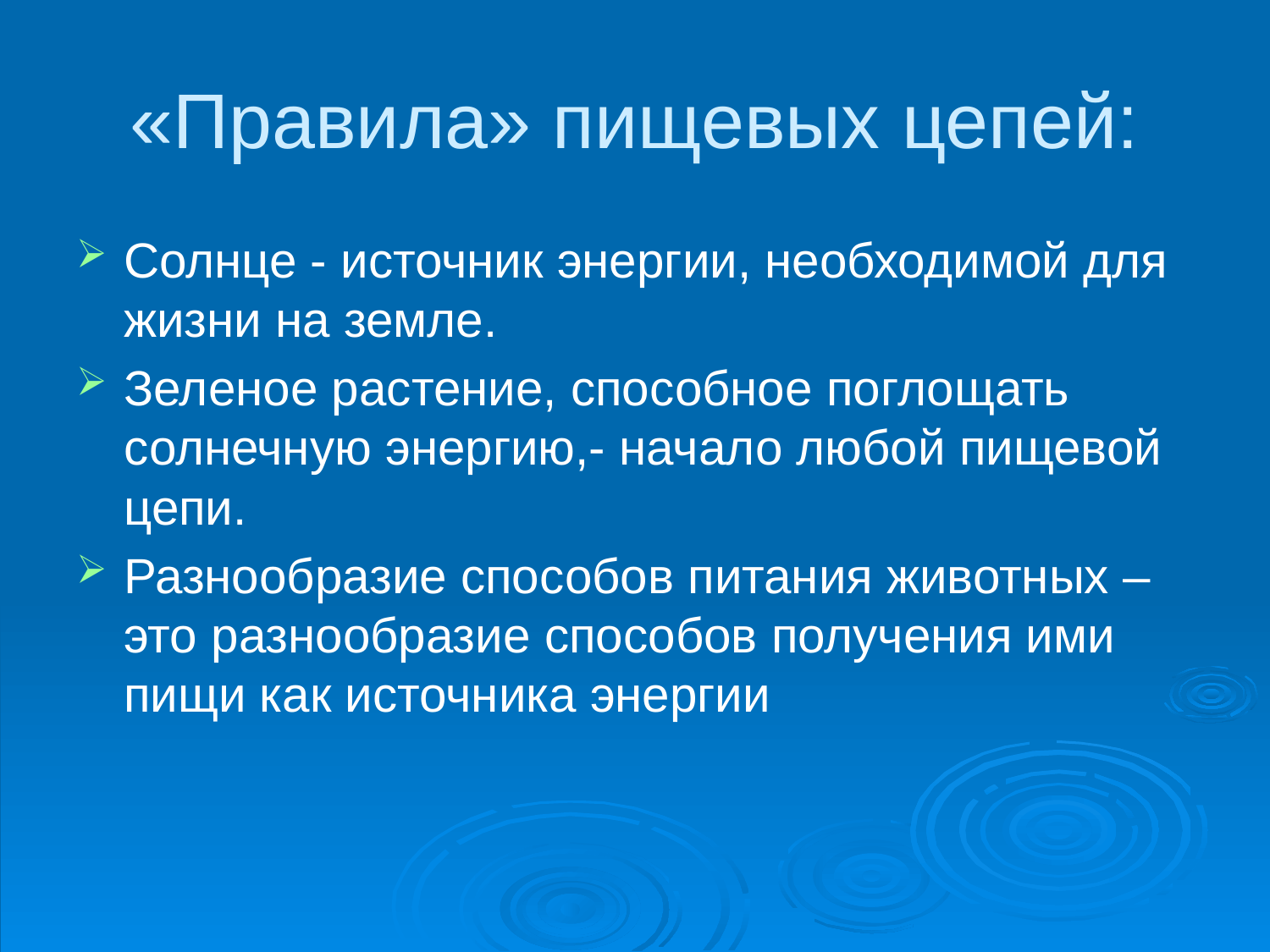

# «Правила» пищевых цепей:
Солнце - источник энергии, необходимой для жизни на земле.
Зеленое растение, способное поглощать солнечную энергию,- начало любой пищевой цепи.
Разнообразие способов питания животных – это разнообразие способов получения ими пищи как источника энергии